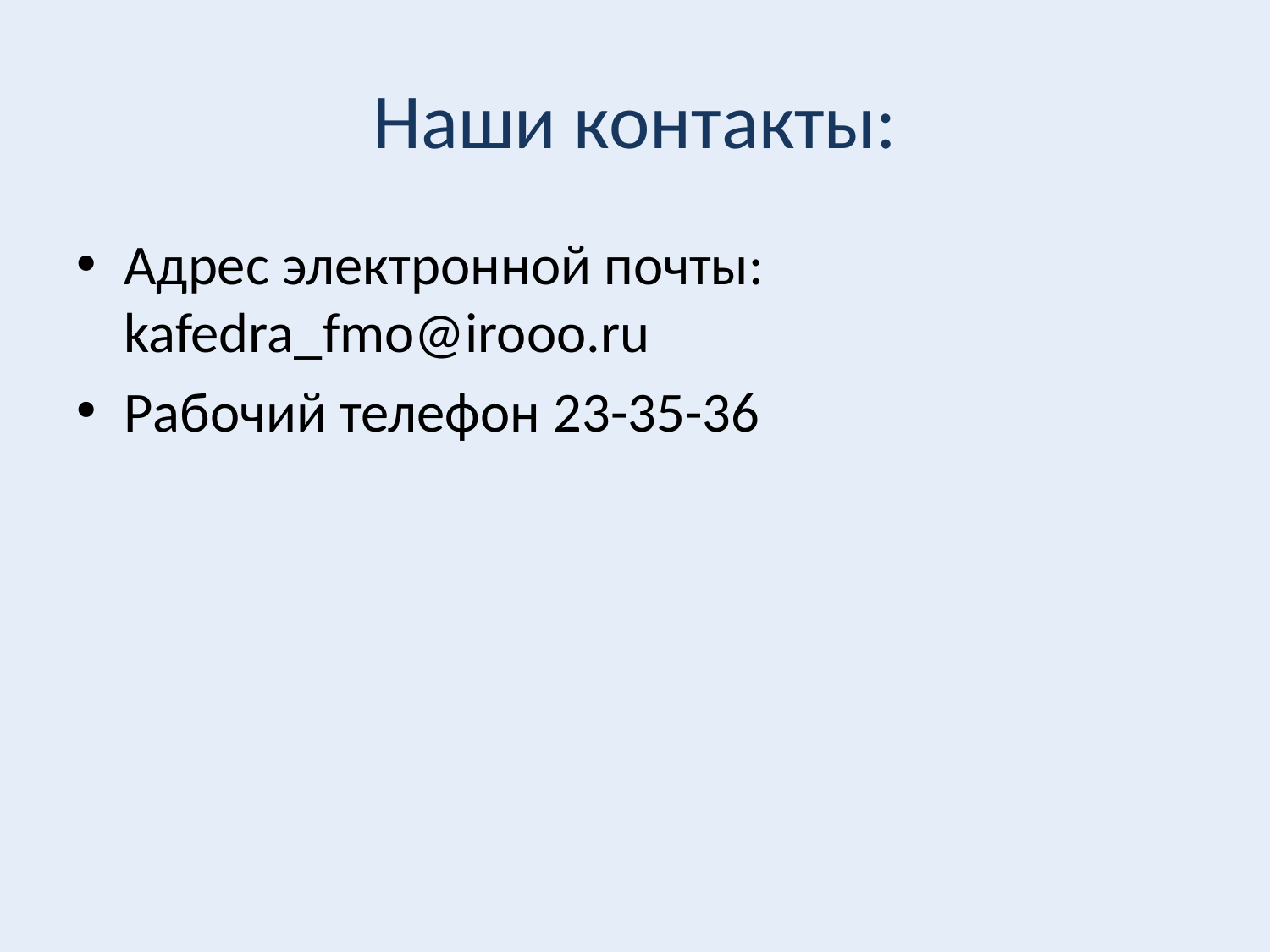

# Наши контакты:
Адрес электронной почты: kafedra_fmo@irooo.ru
Рабочий телефон 23-35-36